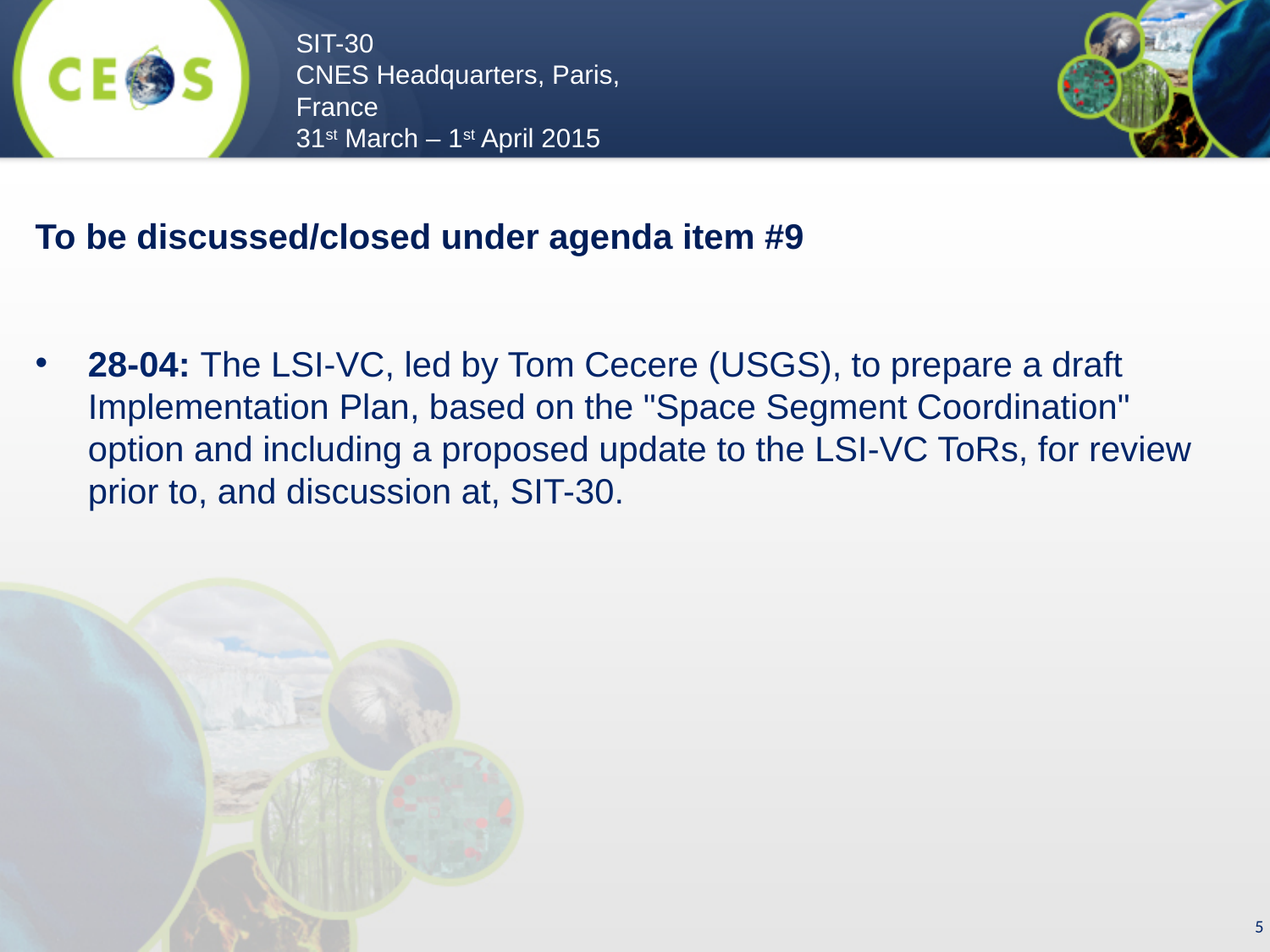

To be discussed/closed under agenda item #9

28-04: The LSI-VC, led by Tom Cecere (USGS), to prepare a draft Implementation Plan, based on the "Space Segment Coordination" option and including a proposed update to the LSI-VC ToRs, for review prior to, and discussion at, SIT-30.
5